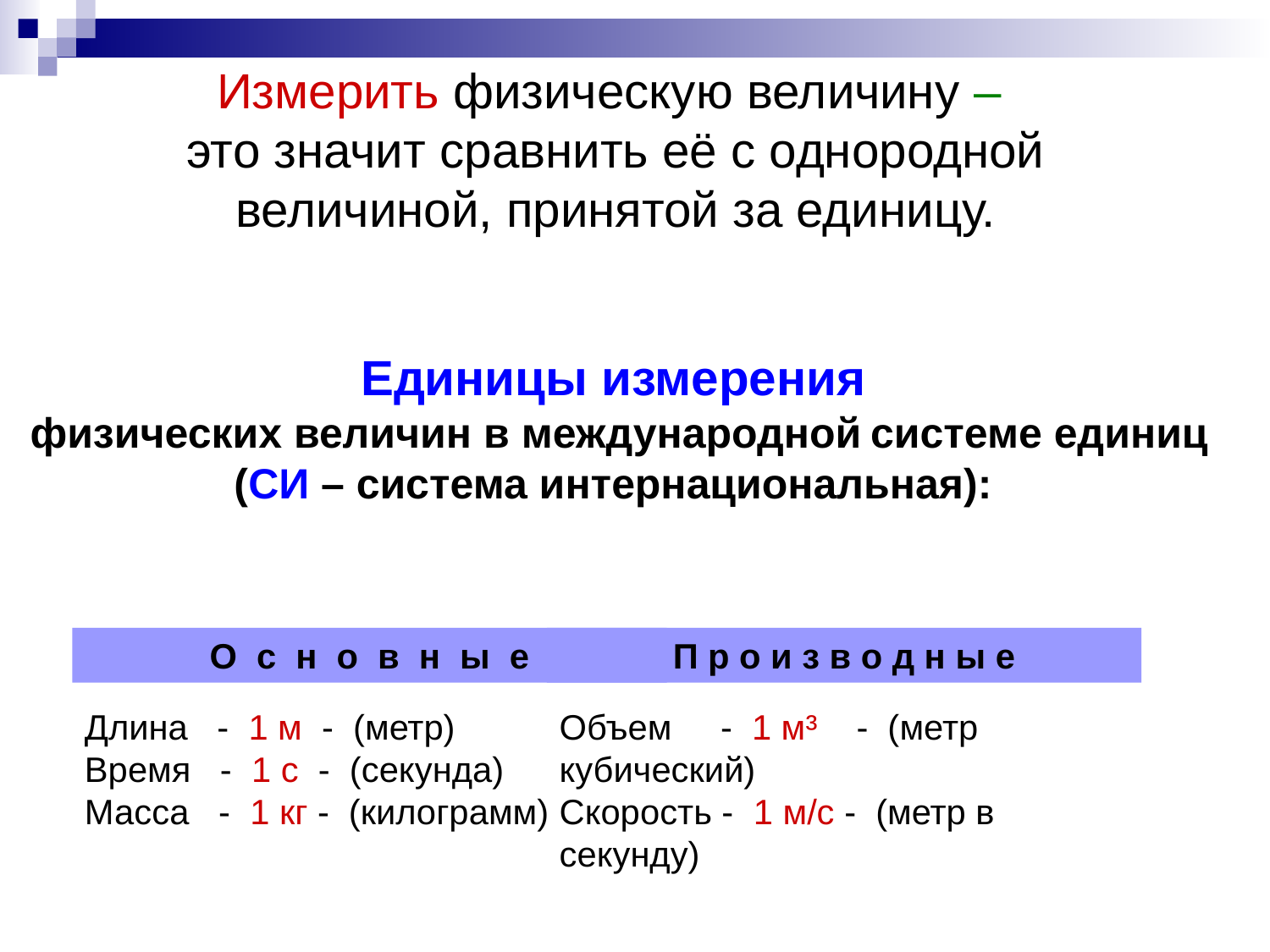

Измерить физическую величину –
это значит сравнить её с однородной величиной, принятой за единицу.
Единицы измерения
физических величин в международной системе единиц (СИ – система интернациональная):
О  с  н  о  в  н  ы  е
П р о и з в о д н ы е
Длина   -  1 м  -  (метр)
Время   -  1 с  -  (секунда)
Масса   -  1 кг -  (килограмм)
Объем     -  1 м³    -  (метр кубический)
Скорость -  1 м/с -  (метр в секунду)